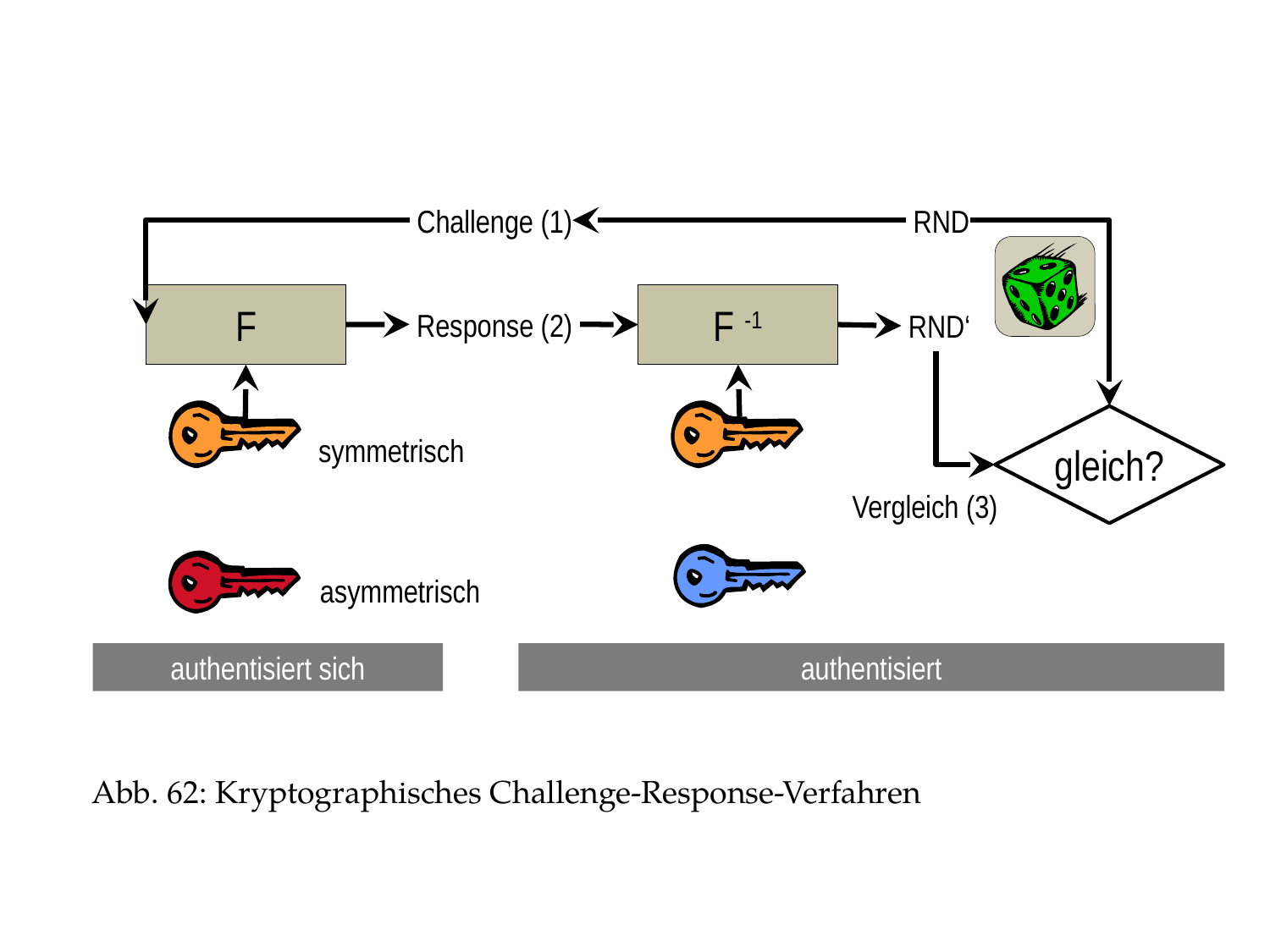

Challenge (1)
 RND

F
F -1
 Response (2)
 RND‘

gleich?
symmetrisch
 Vergleich (3)

asymmetrisch
authentisiert sich
authentisiert
Abb. 62: Kryptographisches Challenge-Response-Verfahren